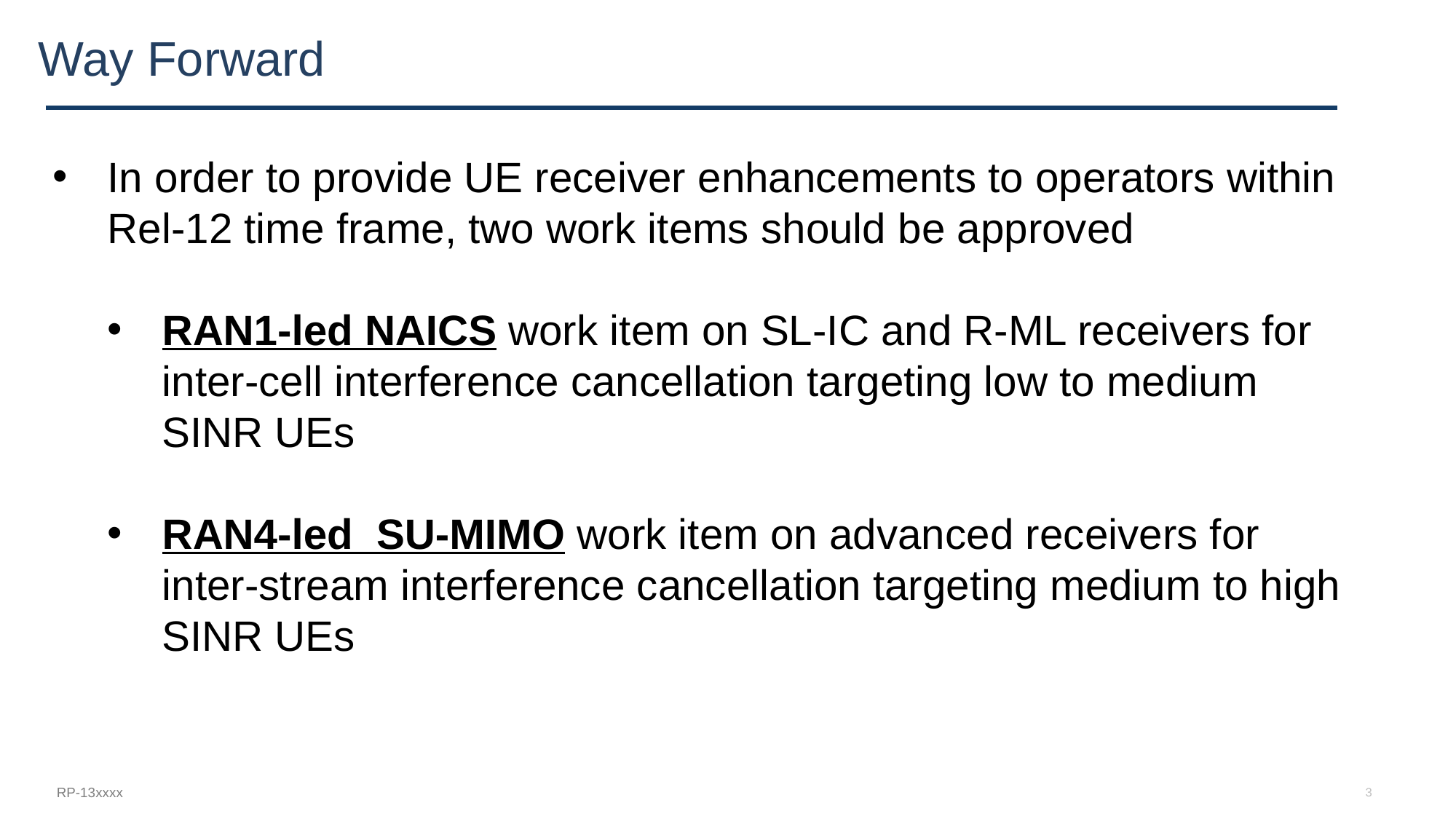

Way Forward
In order to provide UE receiver enhancements to operators within Rel-12 time frame, two work items should be approved

RAN1-led NAICS work item on SL-IC and R-ML receivers for inter-cell interference cancellation targeting low to medium SINR UEs

RAN4-led  SU-MIMO work item on advanced receivers for inter-stream interference cancellation targeting medium to high SINR UEs